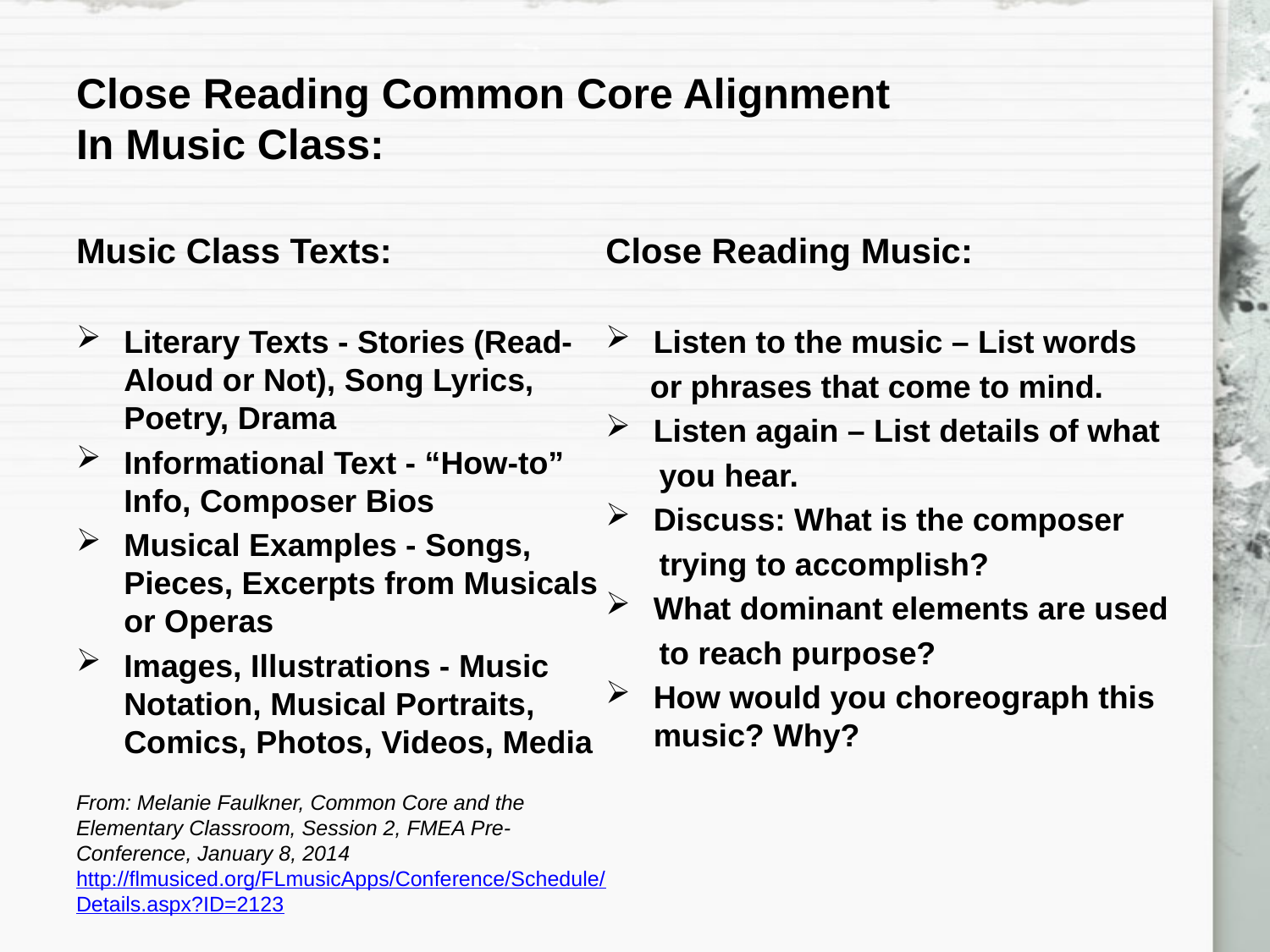

# Close Reading Common Core Alignment In Music Class:
Music Class Texts:

Literary Texts - Stories (Read-Aloud or Not), Song Lyrics, Poetry, Drama
Informational Text - “How-to” Info, Composer Bios
Musical Examples - Songs, Pieces, Excerpts from Musicals or Operas
Images, Illustrations - Music Notation, Musical Portraits, Comics, Photos, Videos, Media

From: Melanie Faulkner, Common Core and the
Elementary Classroom, Session 2, FMEA Pre-
Conference, January 8, 2014
http://flmusiced.org/FLmusicApps/Conference/Schedule/
Details.aspx?ID=2123

Close Reading Music:

Listen to the music – List words
     or phrases that come to mind.
Listen again – List details of what
      you hear.
Discuss: What is the composer
      trying to accomplish?
What dominant elements are used
      to reach purpose?
How would you choreograph this music? Why?